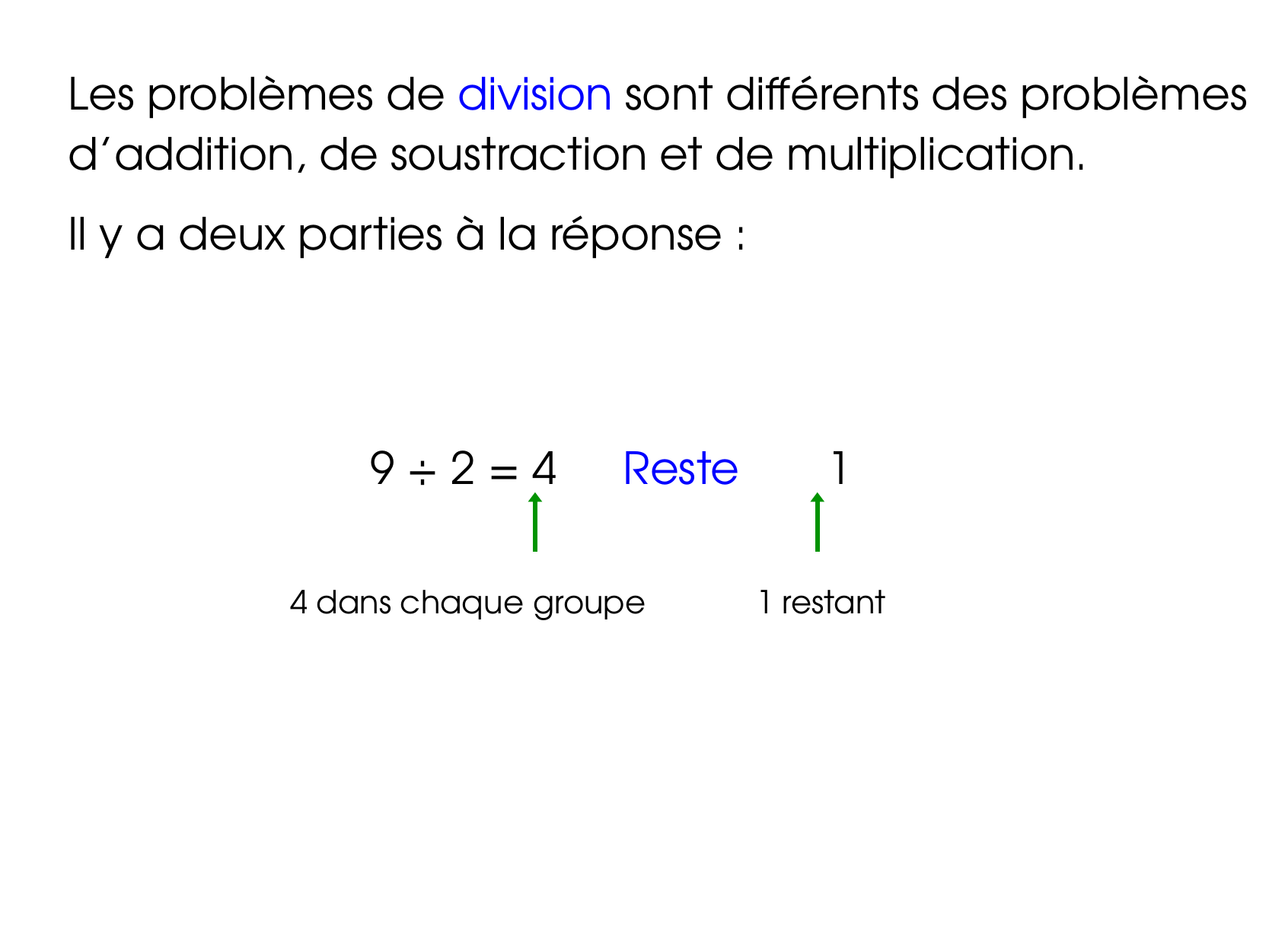

Les problèmes de division sont différents des problèmes d’addition, de soustraction et de multiplication.
Il y a deux parties à la réponse :
9 ÷ 2 = 4 	  Reste 	1
4 dans chaque groupe
1 restant